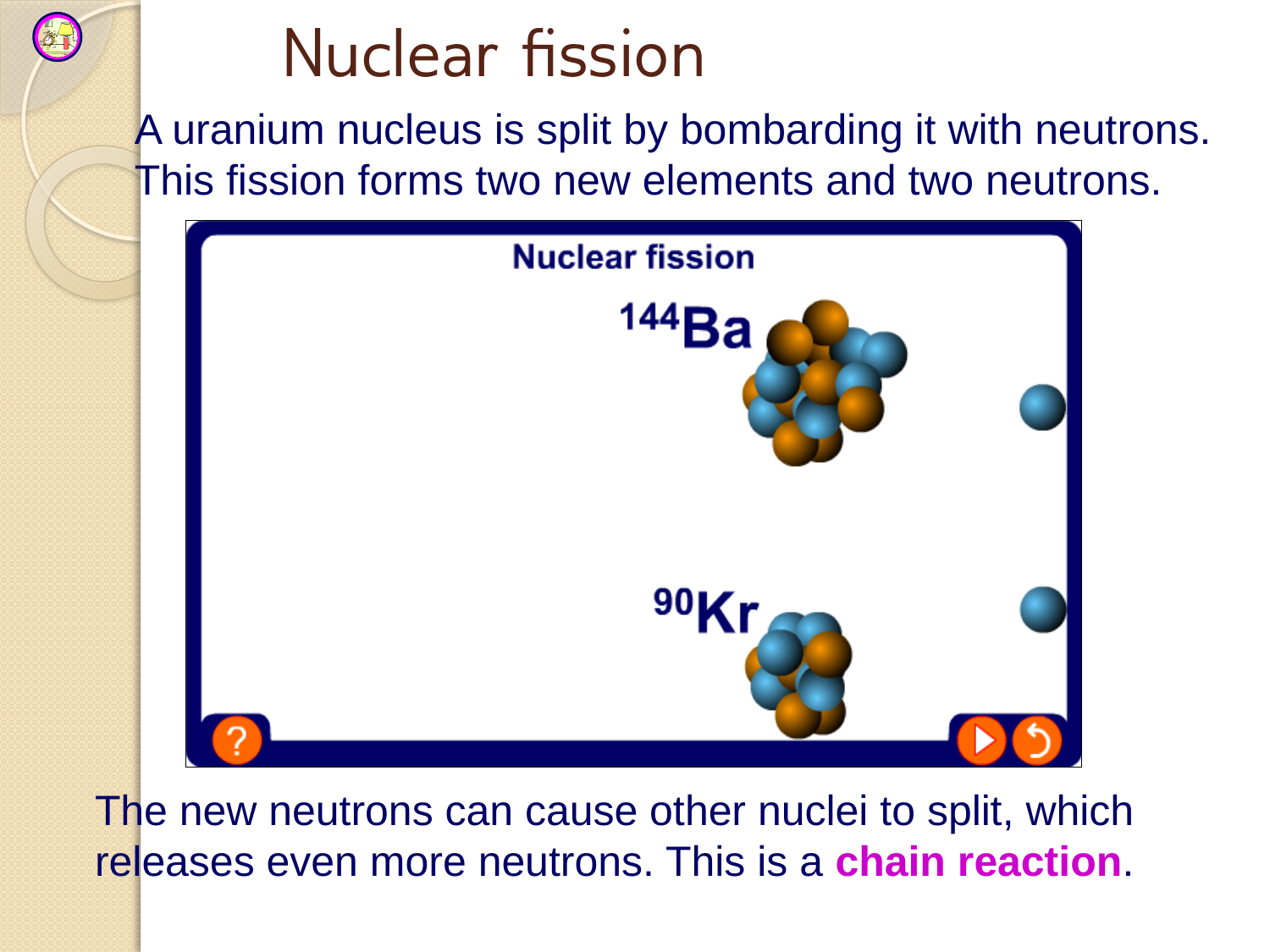

# Nuclear fission
A uranium nucleus is split by bombarding it with neutrons. This fission forms two new elements and two neutrons.
The new neutrons can cause other nuclei to split, which releases even more neutrons. This is a chain reaction.